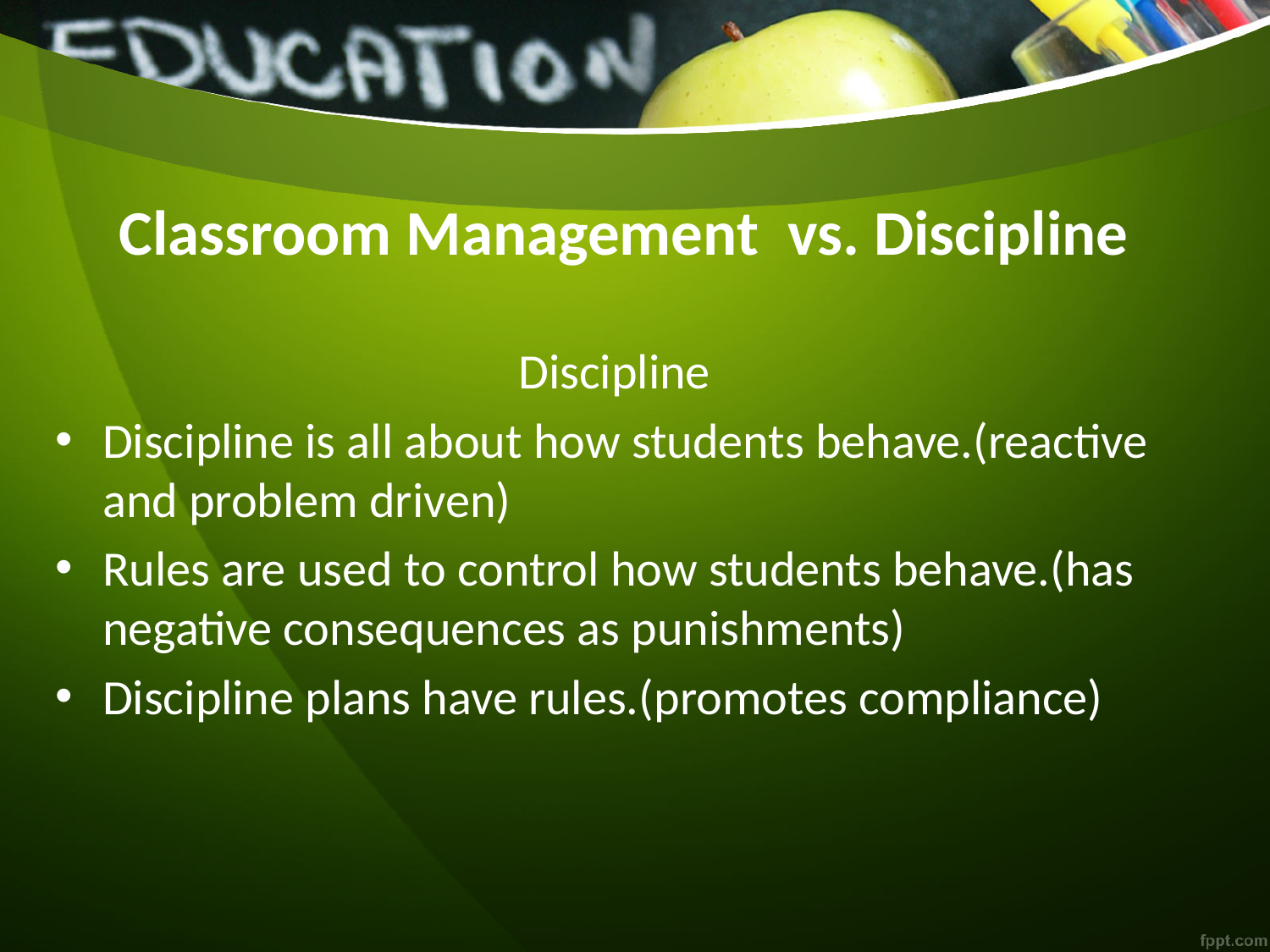

# Classroom Management  vs. Discipline

Discipline
Discipline is all about how students behave.(reactive and problem driven)
Rules are used to control how students behave.(has negative consequences as punishments)
Discipline plans have rules.(promotes compliance)